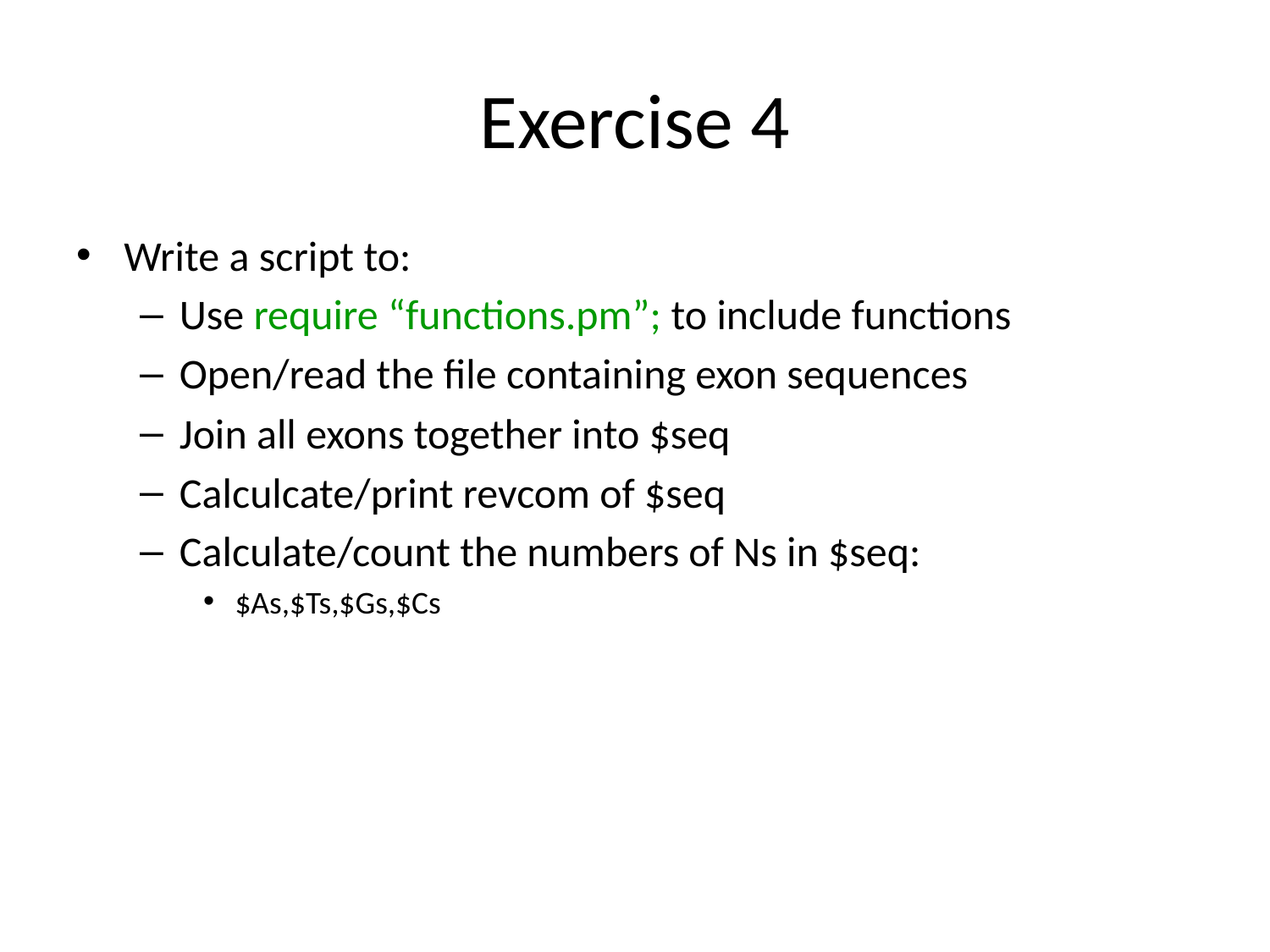

# Exercise 4
Write a script to:
Use require “functions.pm”; to include functions
Open/read the file containing exon sequences
Join all exons together into $seq
Calculcate/print revcom of $seq
Calculate/count the numbers of Ns in $seq:
$As,$Ts,$Gs,$Cs